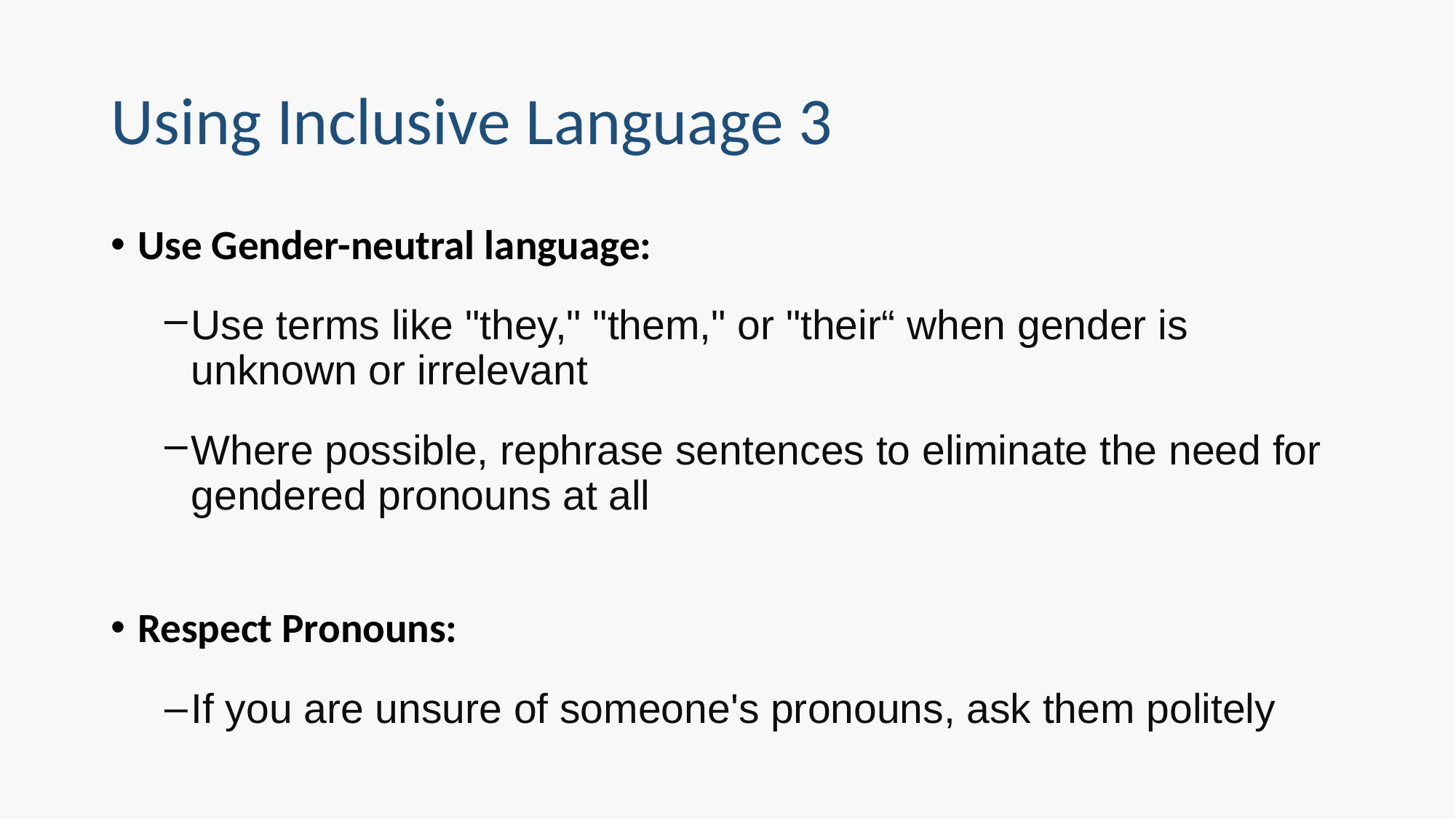

# Using Inclusive Language 3
Use Gender-neutral language:
Use terms like "they," "them," or "their“ when gender is unknown or irrelevant
Where possible, rephrase sentences to eliminate the need for gendered pronouns at all

Respect Pronouns:
If you are unsure of someone's pronouns, ask them politely